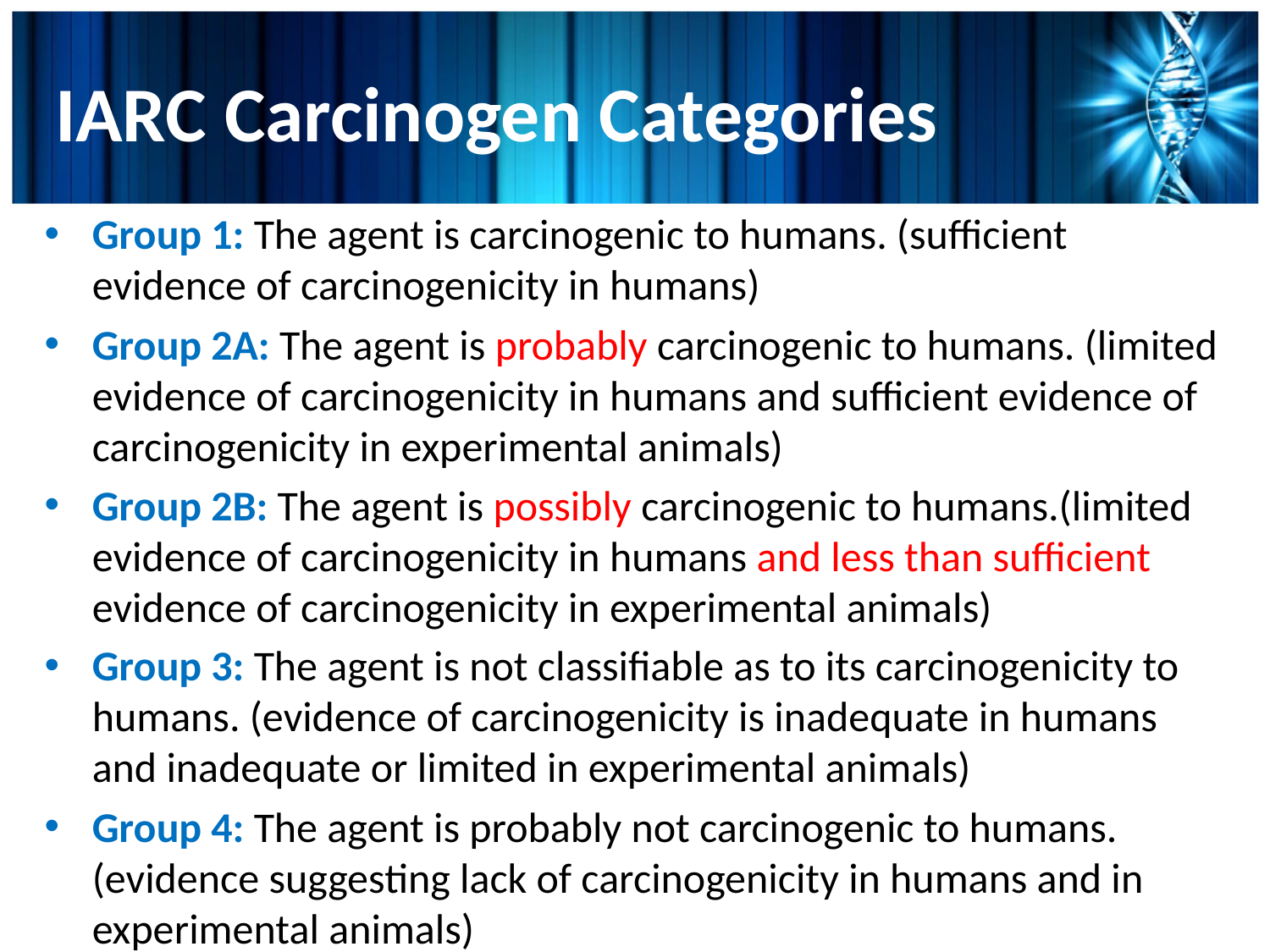

# IARC Carcinogen Categories
Group 1: The agent is carcinogenic to humans. (sufficient evidence of carcinogenicity in humans)
Group 2A: The agent is probably carcinogenic to humans. (limited evidence of carcinogenicity in humans and sufficient evidence of carcinogenicity in experimental animals)
Group 2B: The agent is possibly carcinogenic to humans.(limited evidence of carcinogenicity in humans and less than sufficient evidence of carcinogenicity in experimental animals)
Group 3: The agent is not classifiable as to its carcinogenicity to humans. (evidence of carcinogenicity is inadequate in humans and inadequate or limited in experimental animals)
Group 4: The agent is probably not carcinogenic to humans. (evidence suggesting lack of carcinogenicity in humans and in experimental animals)